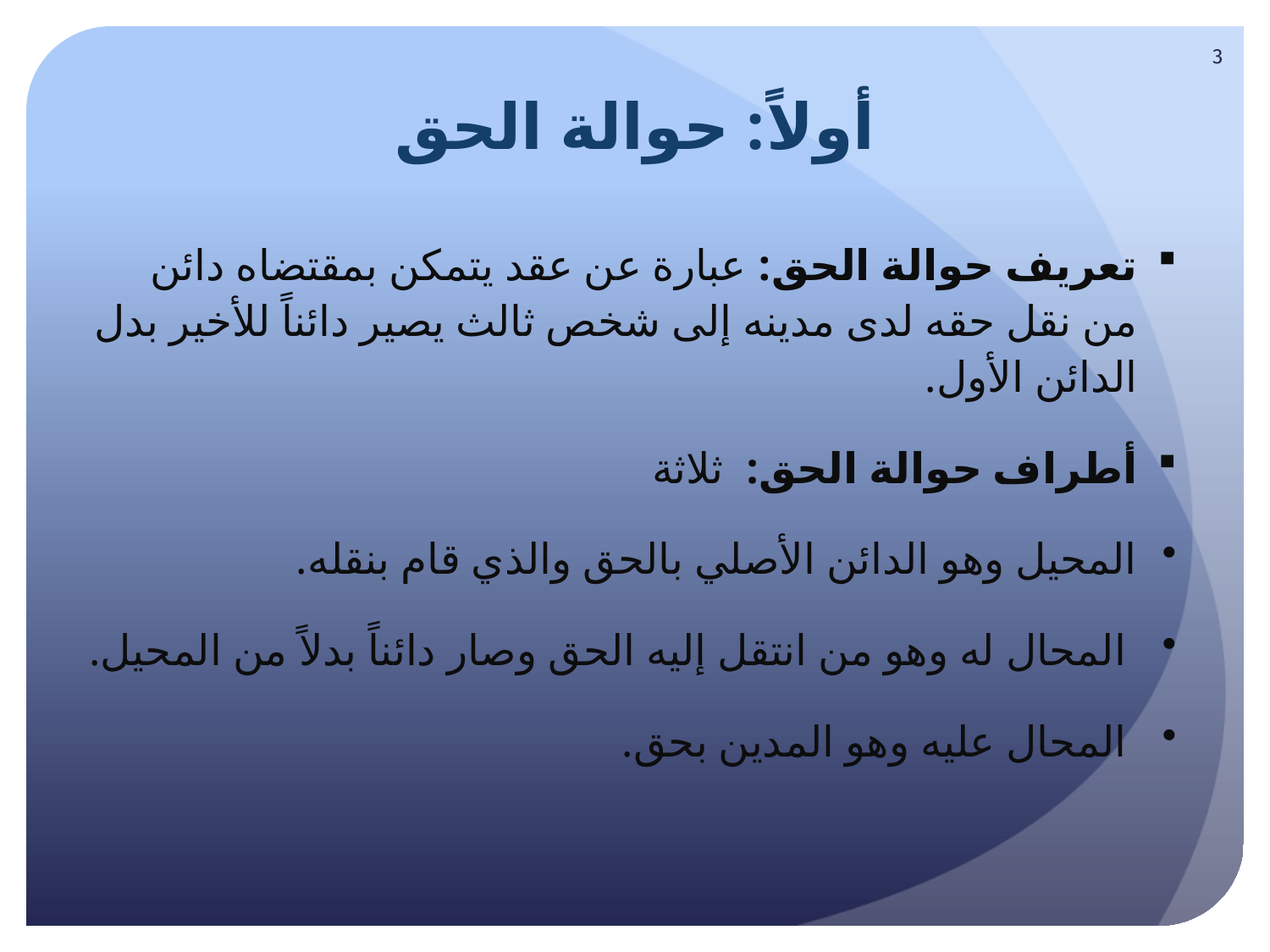

3
# أولاً: حوالة الحق
تعريف حوالة الحق: عبارة عن عقد يتمكن بمقتضاه دائن من نقل حقه لدى مدينه إلى شخص ثالث يصير دائناً للأخير بدل الدائن الأول.
أطراف حوالة الحق:  ثلاثة
المحيل وهو الدائن الأصلي بالحق والذي قام بنقله.
 المحال له وهو من انتقل إليه الحق وصار دائناً بدلاً من المحيل.
 المحال عليه وهو المدين بحق.